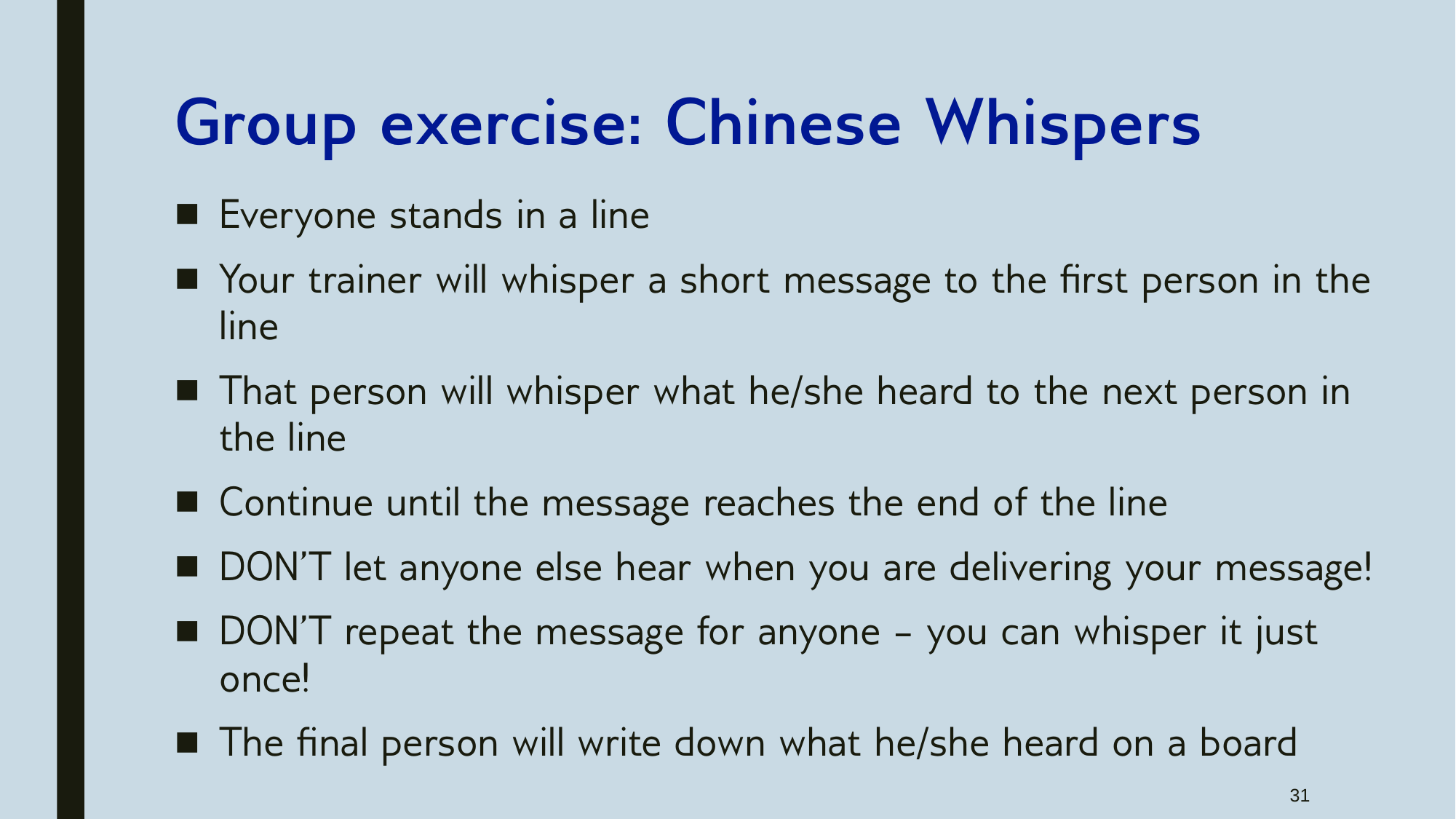

# Group exercise: Chinese Whispers
Everyone stands in a line
Your trainer will whisper a short message to the first person in the line
That person will whisper what he/she heard to the next person in the line
Continue until the message reaches the end of the line
DON’T let anyone else hear when you are delivering your message!
DON’T repeat the message for anyone – you can whisper it just once!
The final person will write down what he/she heard on a board

31